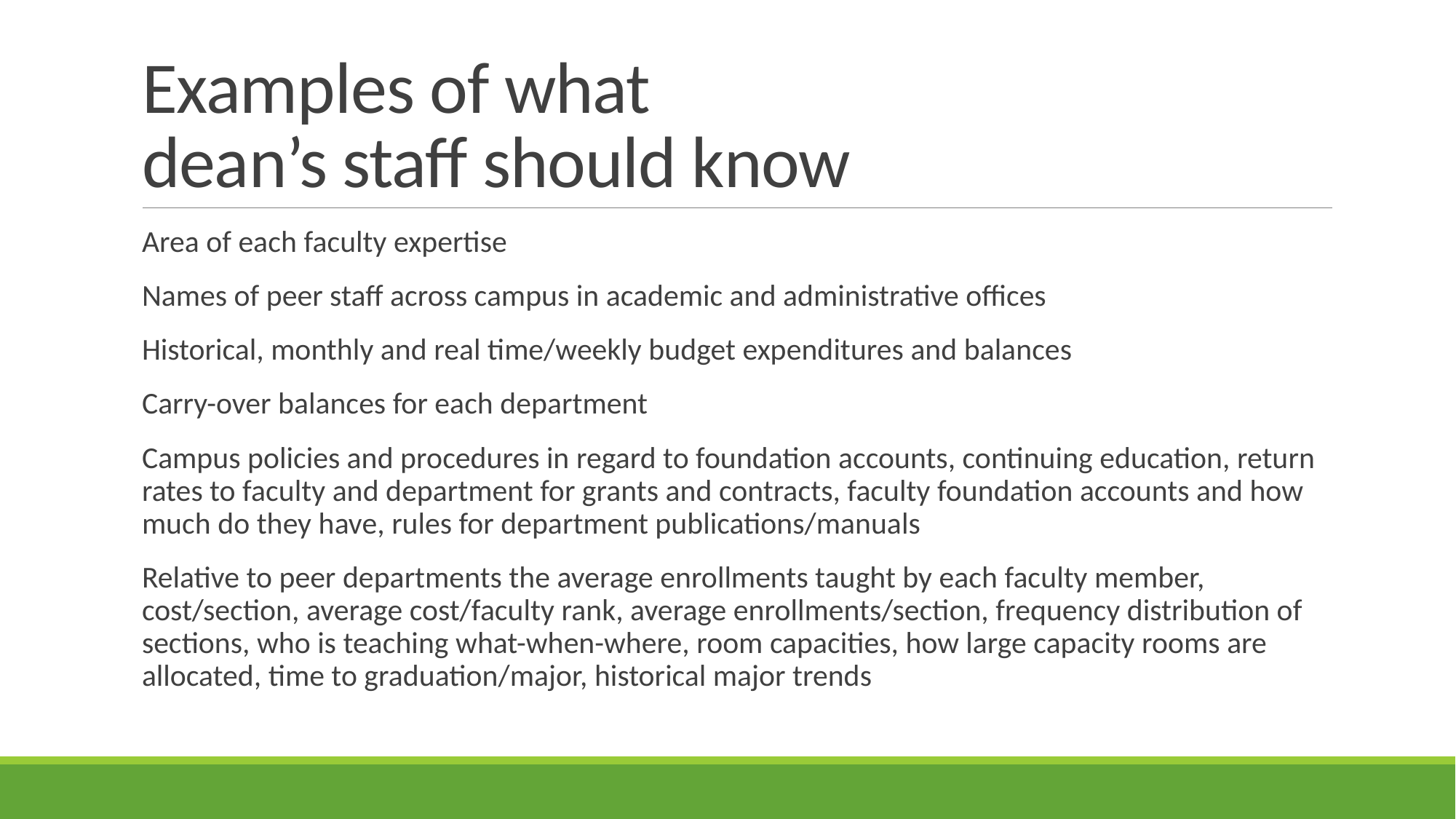

# Examples of what dean’s staff should know
Area of each faculty expertise
Names of peer staff across campus in academic and administrative offices
Historical, monthly and real time/weekly budget expenditures and balances
Carry-over balances for each department
Campus policies and procedures in regard to foundation accounts, continuing education, return rates to faculty and department for grants and contracts, faculty foundation accounts and how much do they have, rules for department publications/manuals
Relative to peer departments the average enrollments taught by each faculty member,  cost/section, average cost/faculty rank, average enrollments/section, frequency distribution of sections, who is teaching what-when-where, room capacities, how large capacity rooms are allocated, time to graduation/major, historical major trends